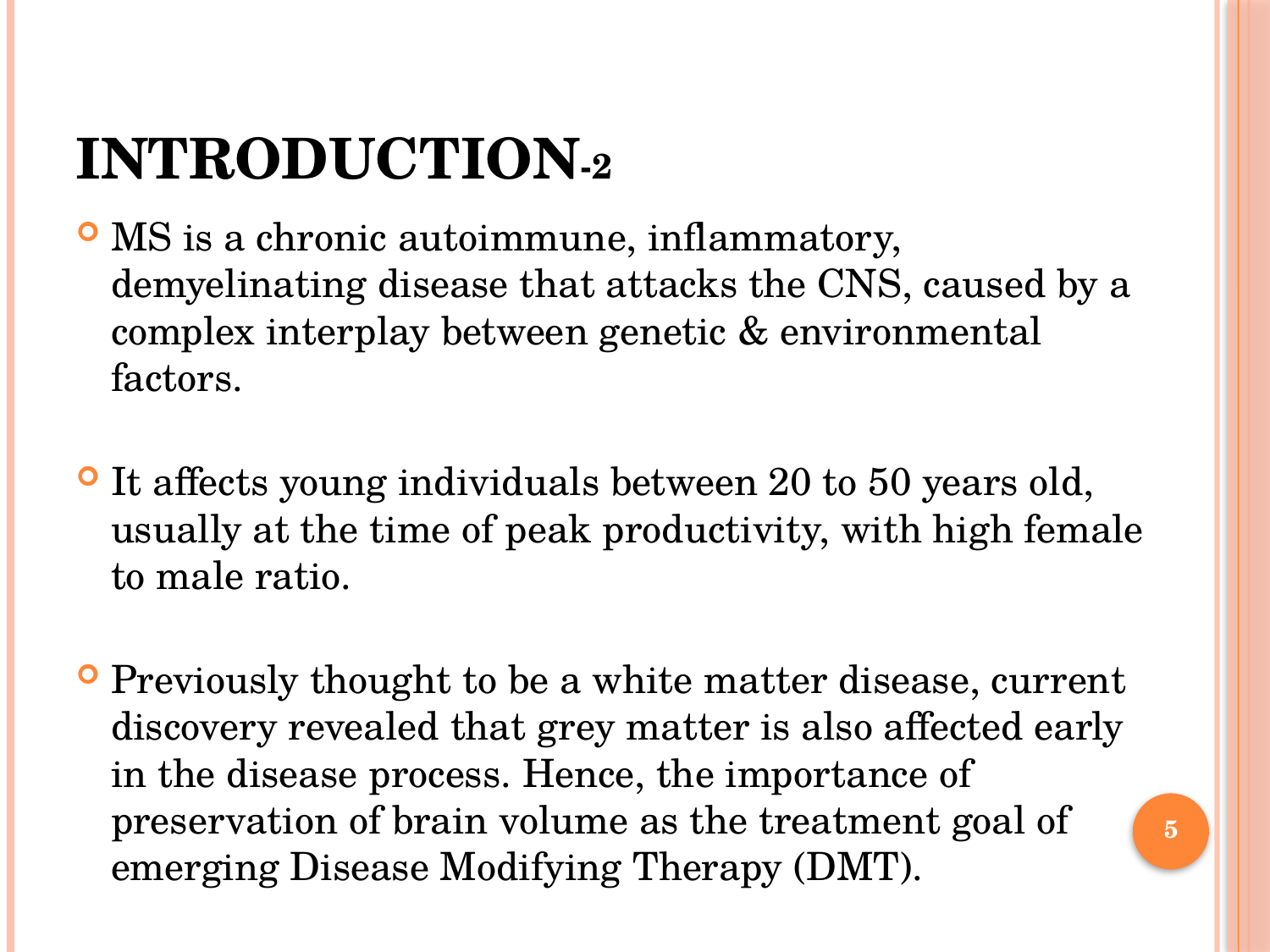

# Introduction-2
MS is a chronic autoimmune, inflammatory, demyelinating disease that attacks the CNS, caused by a complex interplay between genetic & environmental factors.

It affects young individuals between 20 to 50 years old, usually at the time of peak productivity, with high female to male ratio.

Previously thought to be a white matter disease, current discovery revealed that grey matter is also affected early in the disease process. Hence, the importance of preservation of brain volume as the treatment goal of emerging Disease Modifying Therapy (DMT).
5